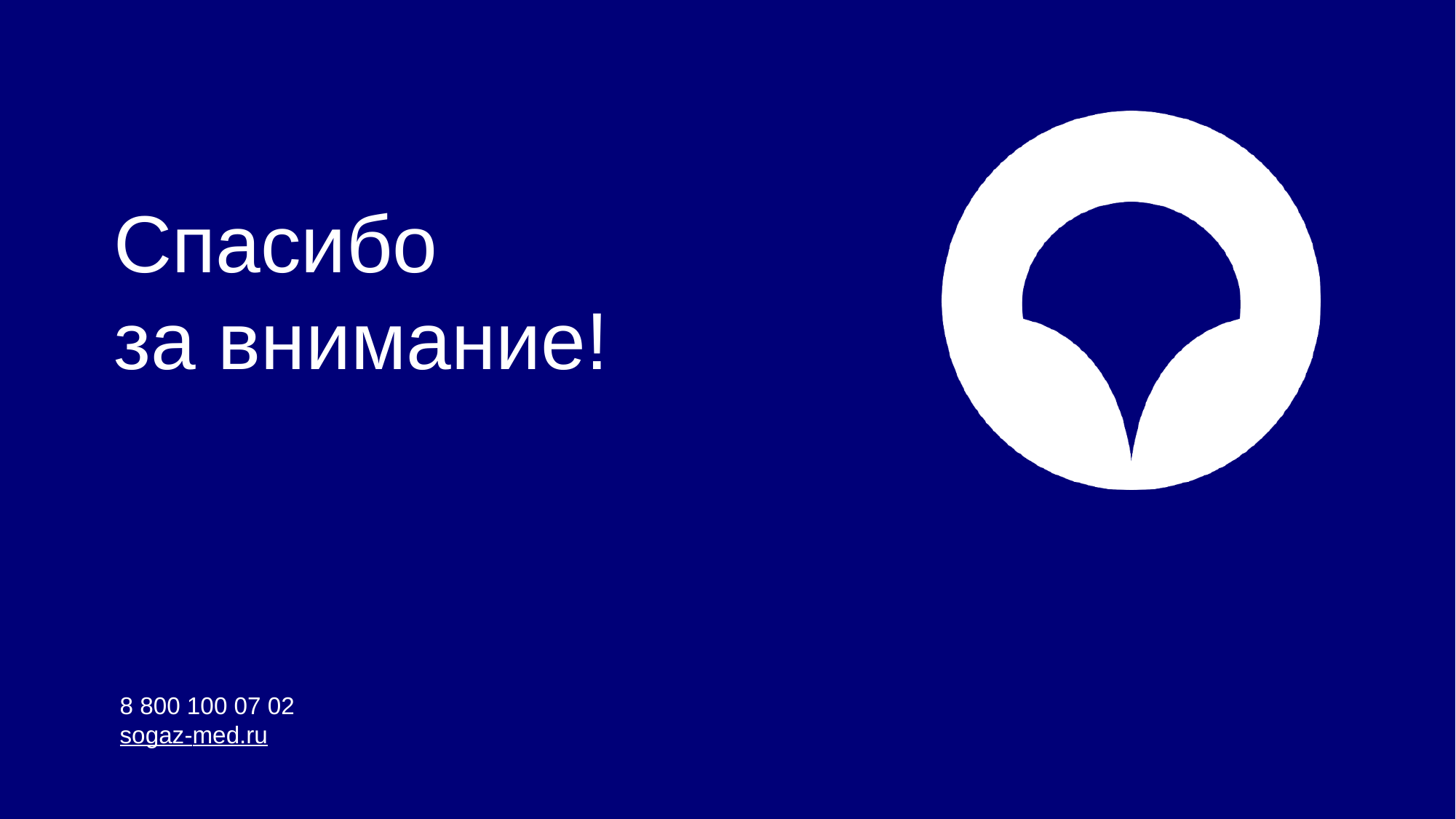

Спасибо
за внимание!
8 800 100 07 02
sogaz-med.ru